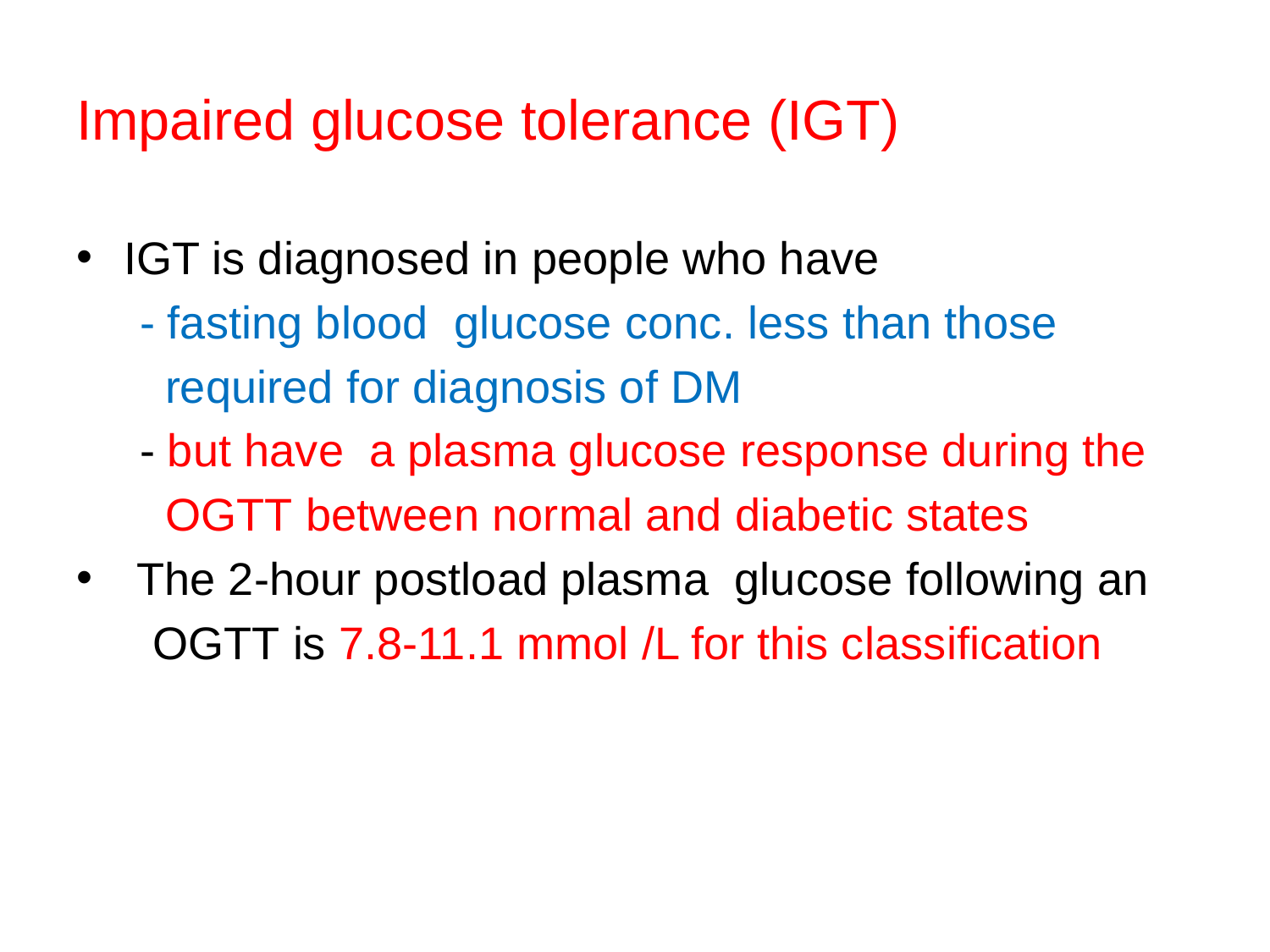

# Impaired glucose tolerance (IGT)
IGT is diagnosed in people who have
     - fasting blood  glucose conc. less than those
       required for diagnosis of DM
     - but have  a plasma glucose response during the
       OGTT between normal and diabetic states
 The 2-hour postload plasma  glucose following an
      OGTT is 7.8-11.1 mmol /L for this classification